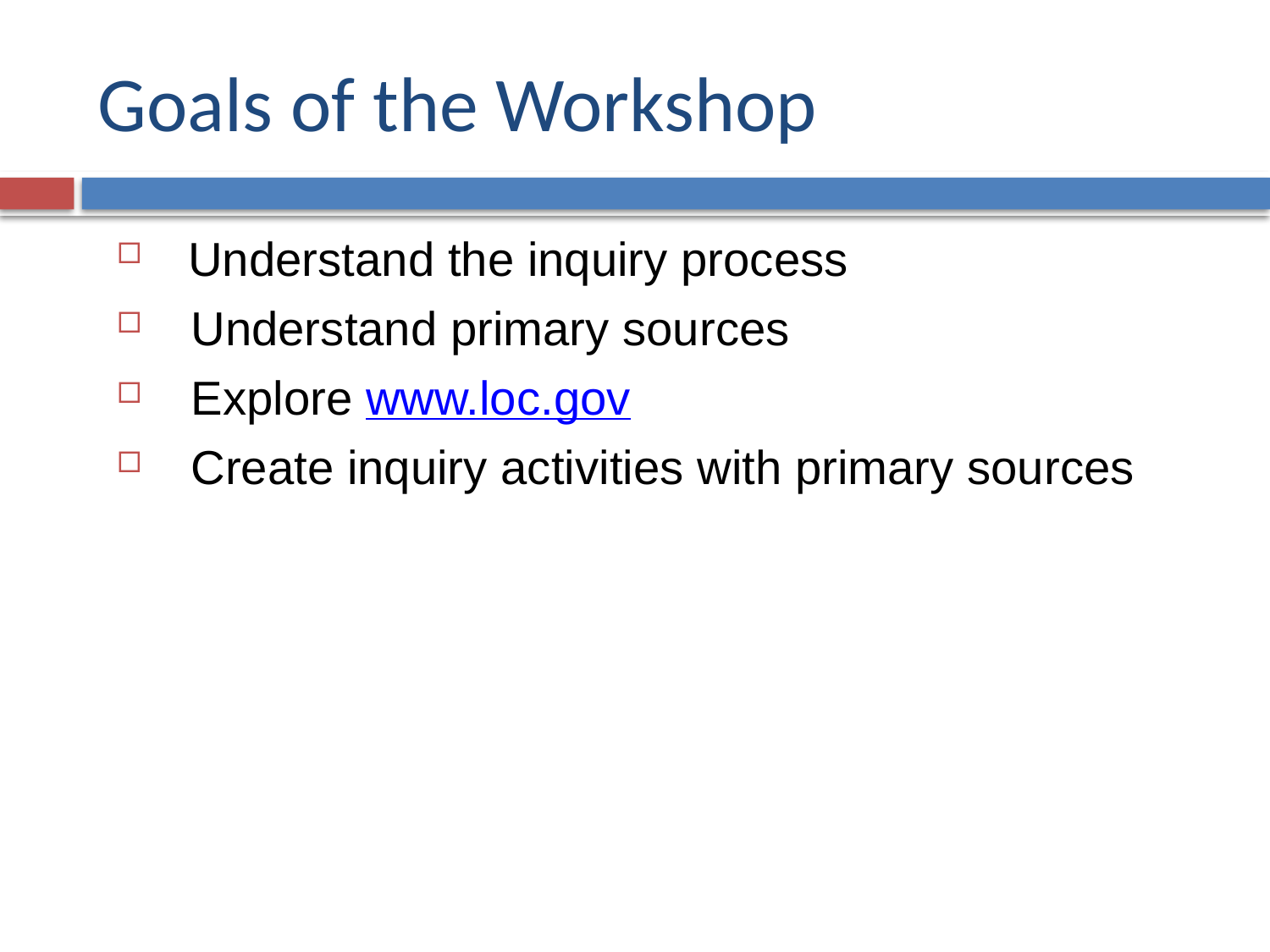

# Goals of the Workshop
Understand the inquiry process
  Understand primary sources
  Explore www.loc.gov
  Create inquiry activities with primary sources